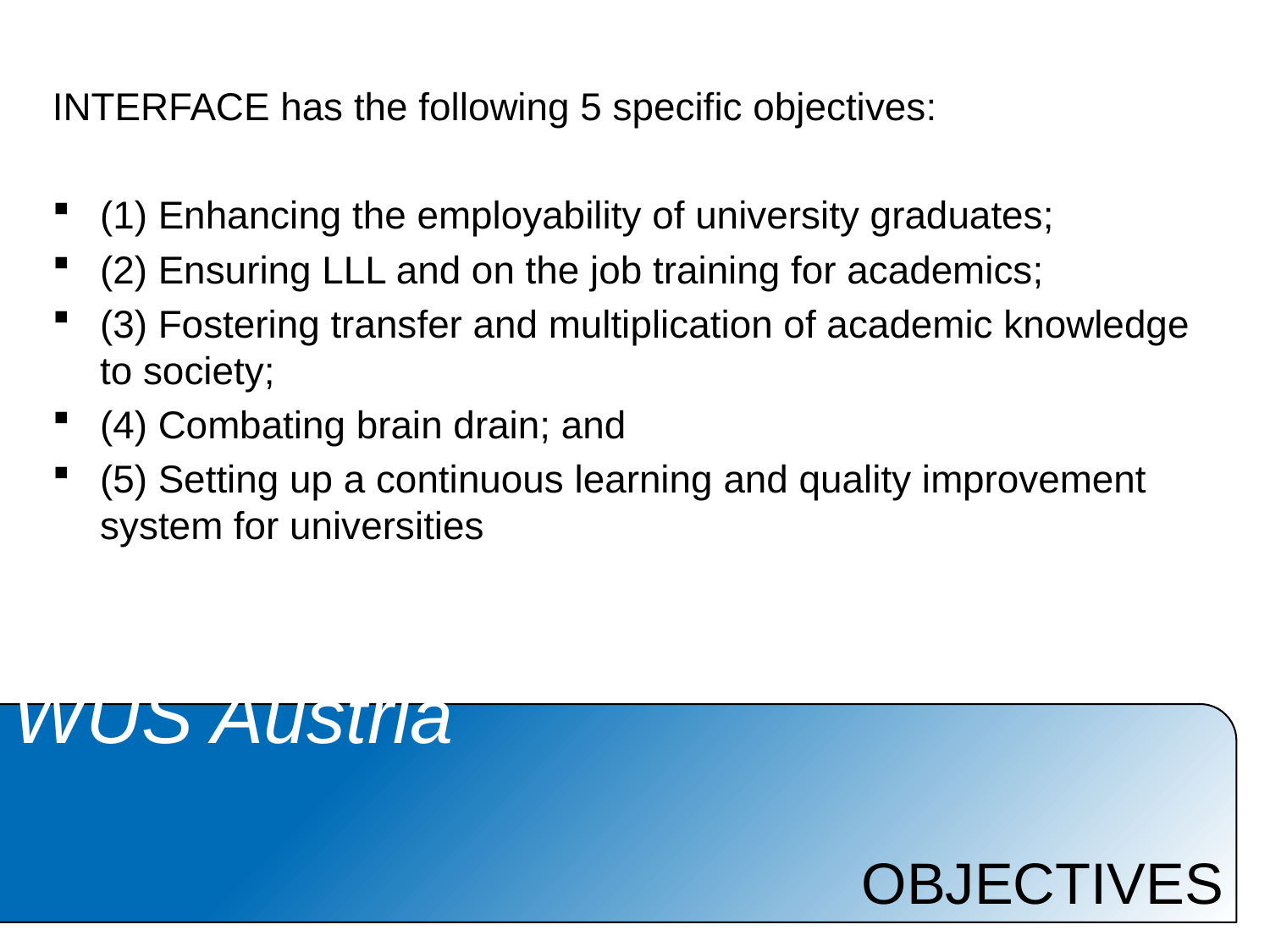

INTERFACE has the following 5 specific objectives:

(1) Enhancing the employability of university graduates;
(2) Ensuring LLL and on the job training for academics;
(3) Fostering transfer and multiplication of academic knowledge to society;
(4) Combating brain drain; and
(5) Setting up a continuous learning and quality improvement system for universities

# OBJECTIVES